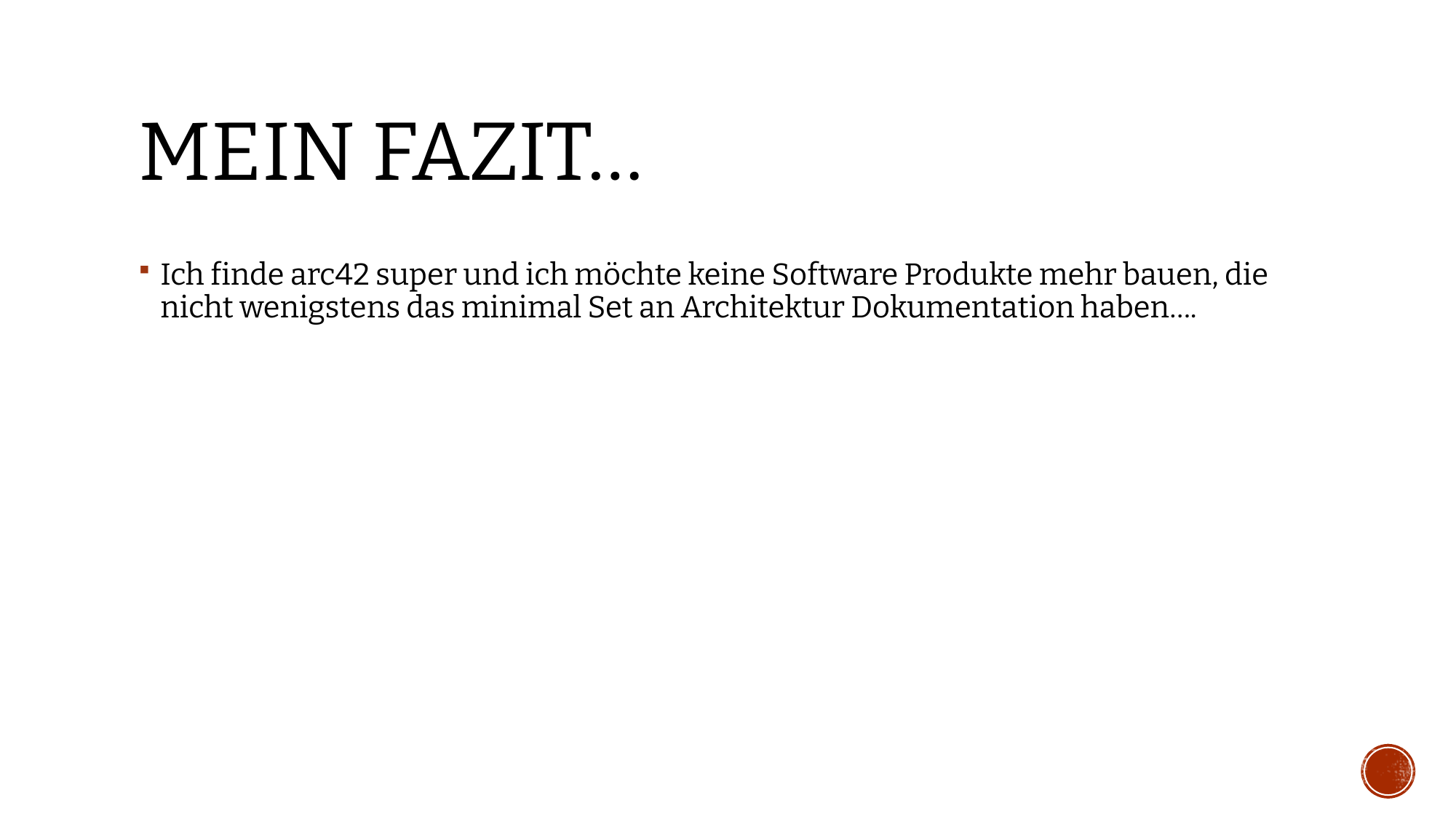

# Mein Fazit…
Ich finde arc42 super und ich möchte keine Software Produkte mehr bauen, die nicht wenigstens das minimal Set an Architektur Dokumentation haben….